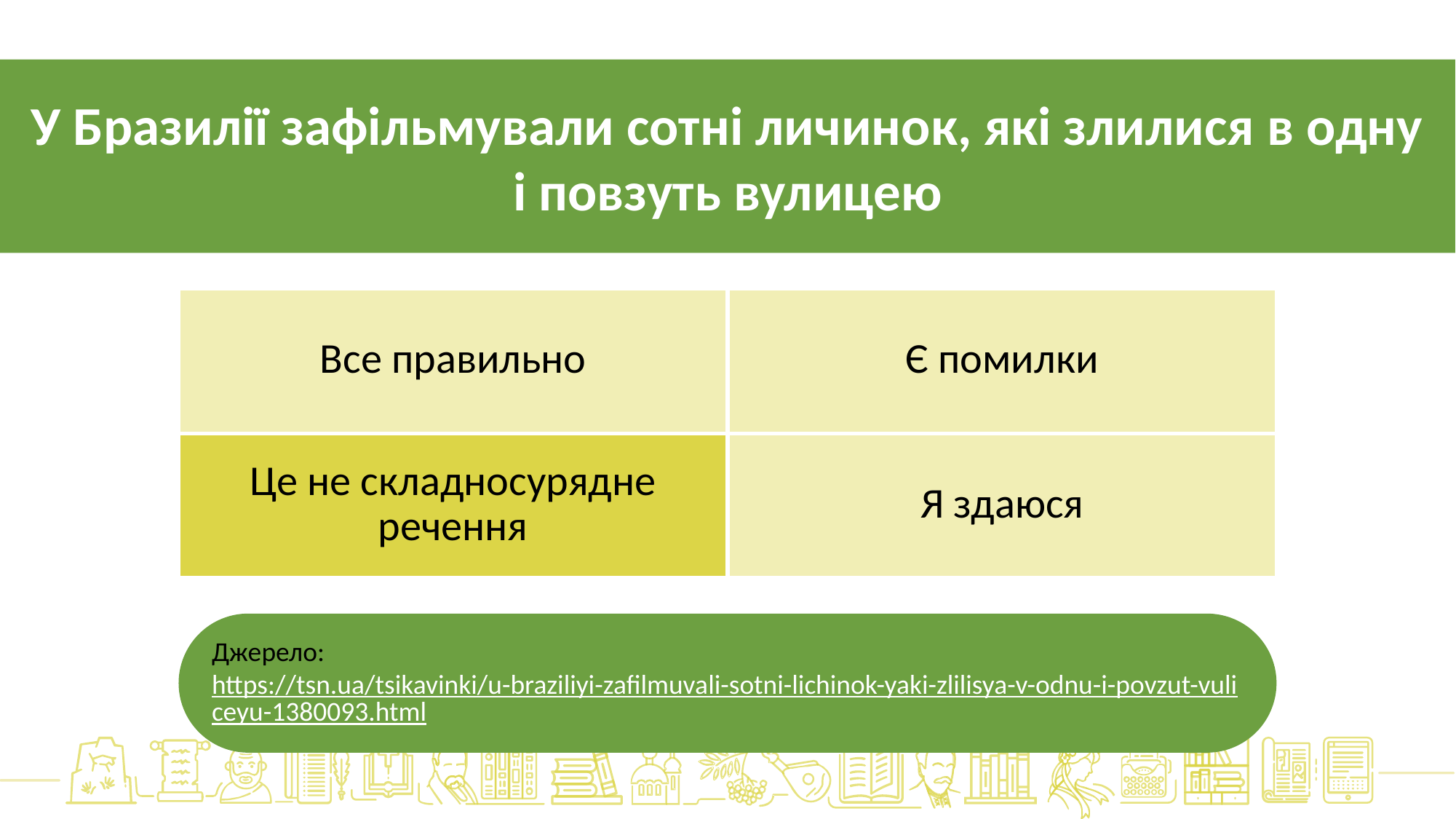

У Бразилії зафільмували сотні личинок, які злилися в одну і повзуть вулицею
| Все правильно | Є помилки |
| --- | --- |
| Це не складносурядне речення | Я здаюся |
Джерело: https://tsn.ua/tsikavinki/u-braziliyi-zafilmuvali-sotni-lichinok-yaki-zlilisya-v-odnu-i-povzut-vuliceyu-1380093.html